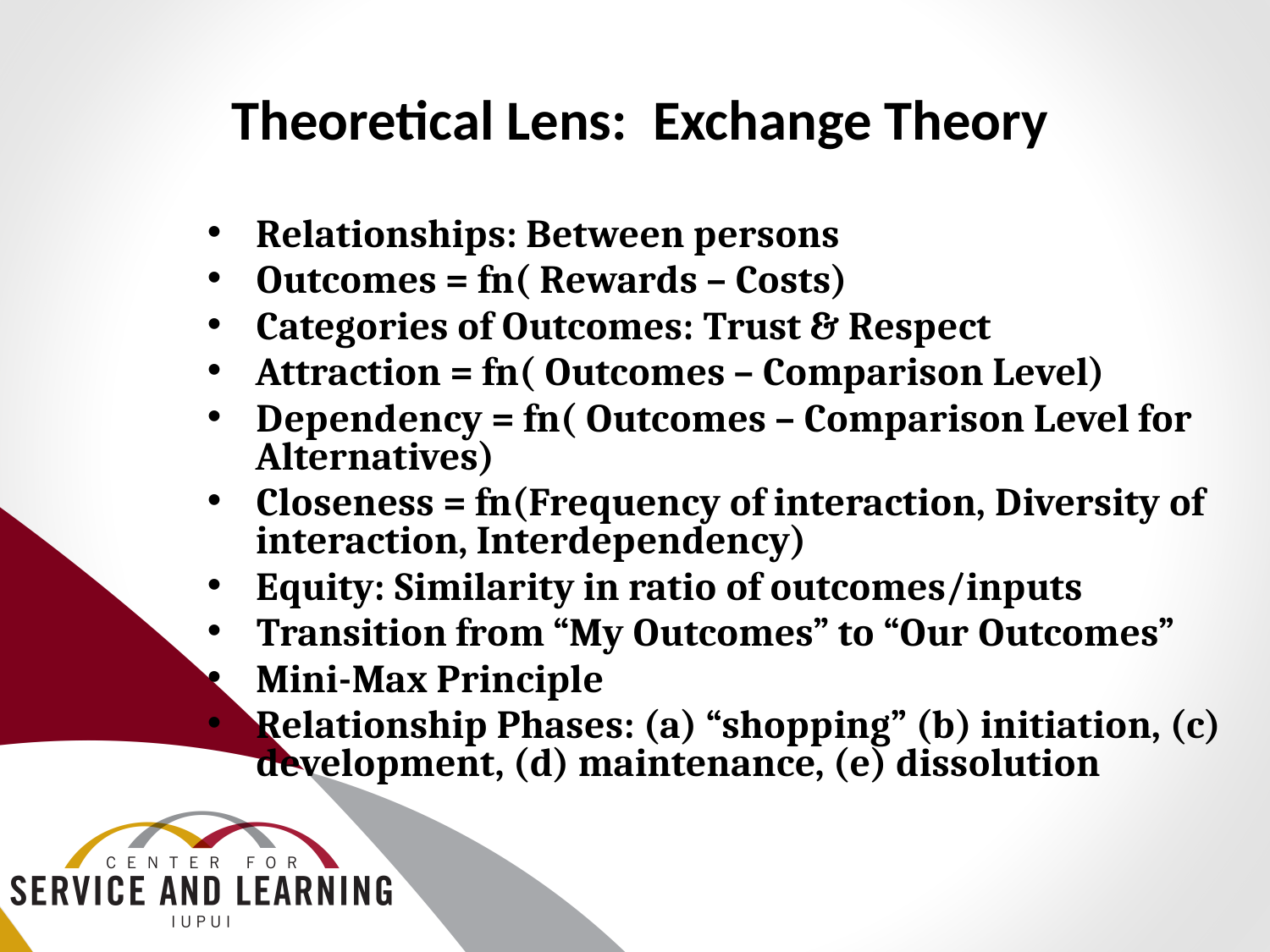

# Theoretical Lens:  Exchange Theory

Relationships: Between persons
Outcomes = fn( Rewards – Costs)
Categories of Outcomes: Trust & Respect
Attraction = fn( Outcomes – Comparison Level)
Dependency = fn( Outcomes – Comparison Level for Alternatives)
Closeness = fn(Frequency of interaction, Diversity of interaction, Interdependency)
Equity: Similarity in ratio of outcomes/inputs
Transition from “My Outcomes” to “Our Outcomes”
Mini-Max Principle
Relationship Phases: (a) “shopping” (b) initiation, (c) development, (d) maintenance, (e) dissolution